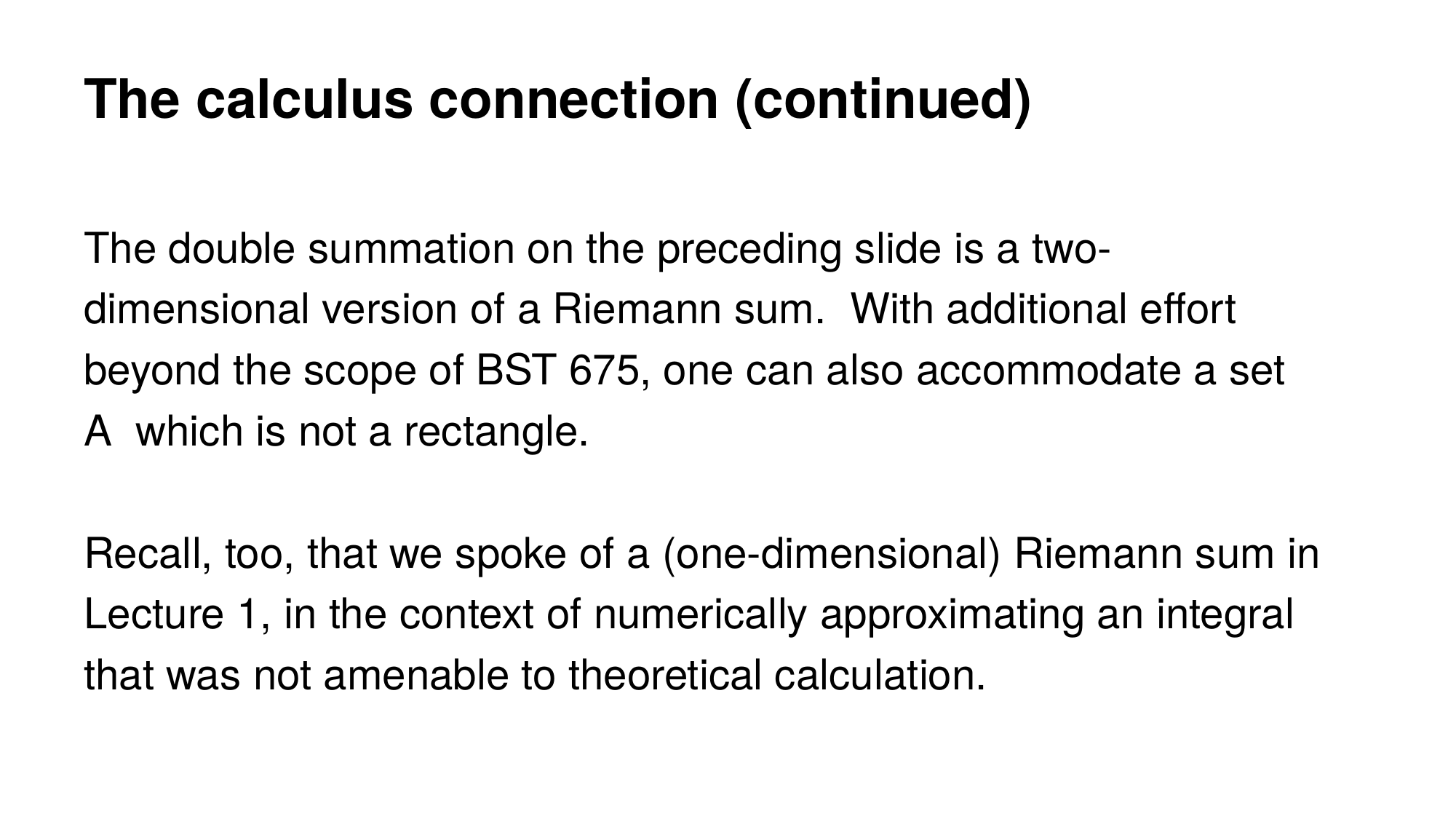

# The calculus connection (continued)
The double summation on the preceding slide is a two-dimensional version of a Riemann sum.  With additional effort beyond the scope of BST 675, one can also accommodate a set  A  which is not a rectangle.

Recall, too, that we spoke of a (one-dimensional) Riemann sum in Lecture 1, in the context of numerically approximating an integral that was not amenable to theoretical calculation.